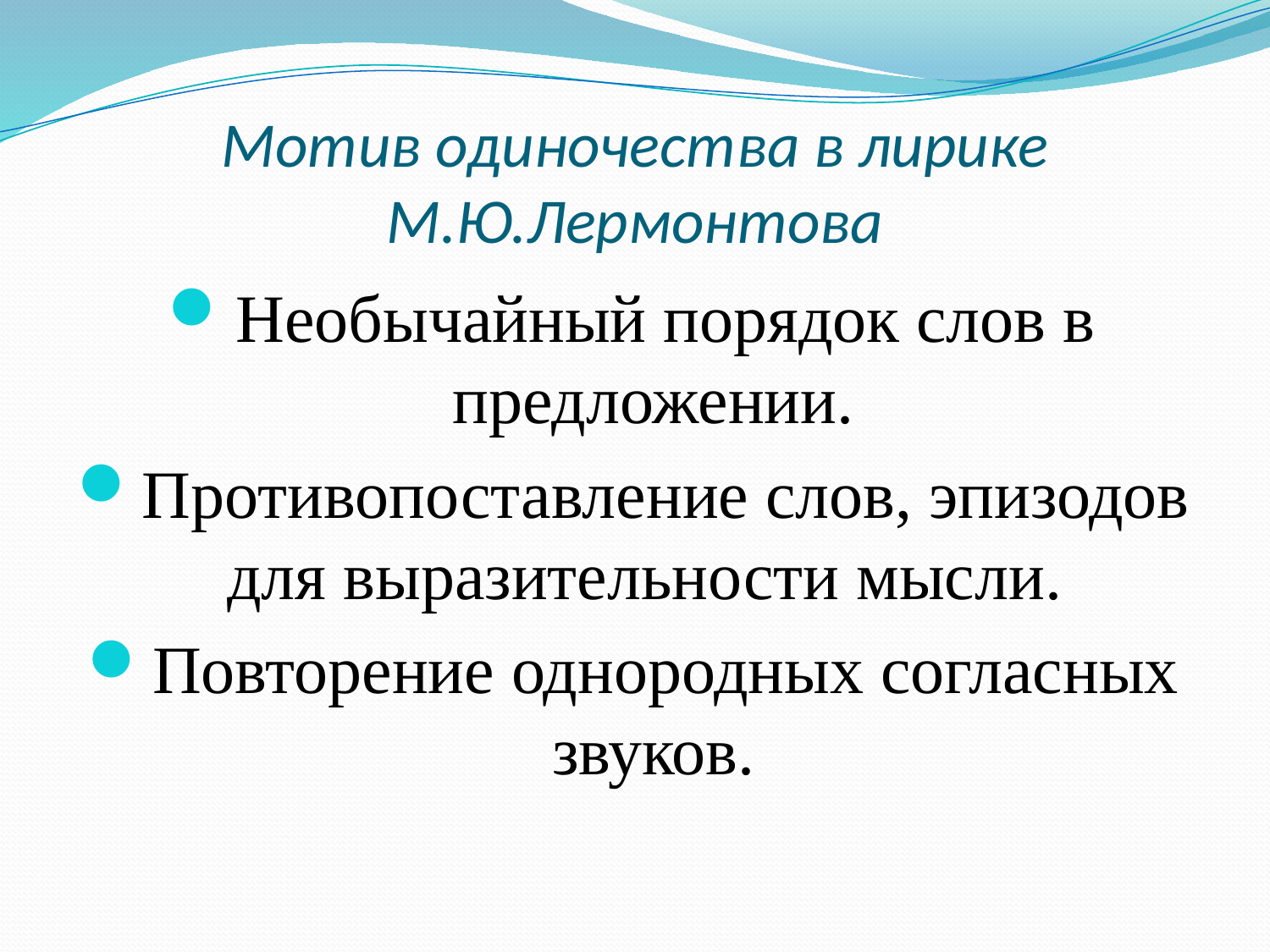

# Мотив одиночества в лирике М.Ю.Лермонтова
Необычайный порядок слов в предложении.
Противопоставление слов, эпизодов для выразительности мысли.
Повторение однородных согласных звуков.